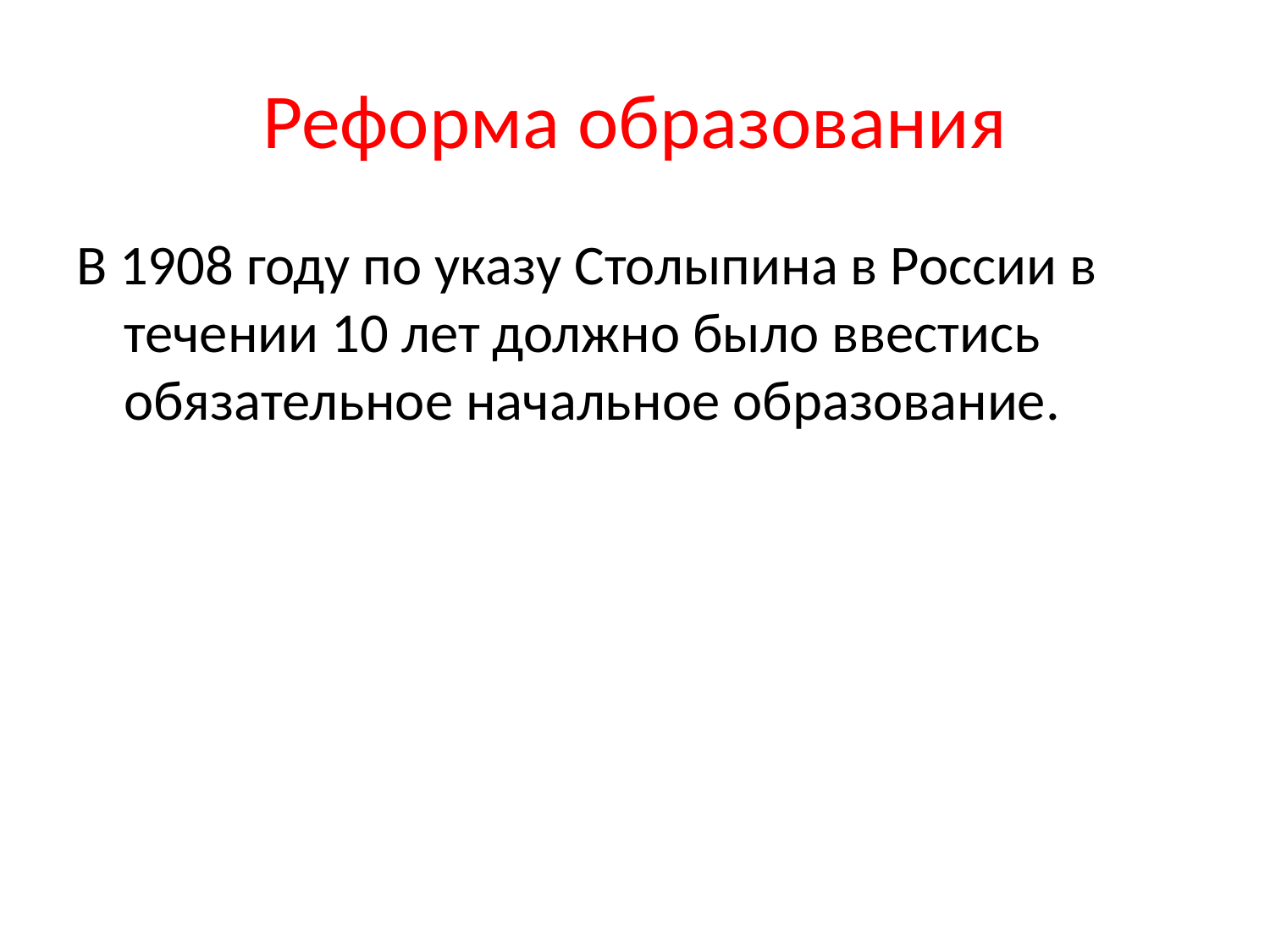

# Реформа образования
В 1908 году по указу Столыпина в России в течении 10 лет должно было ввестись обязательное начальное образование.